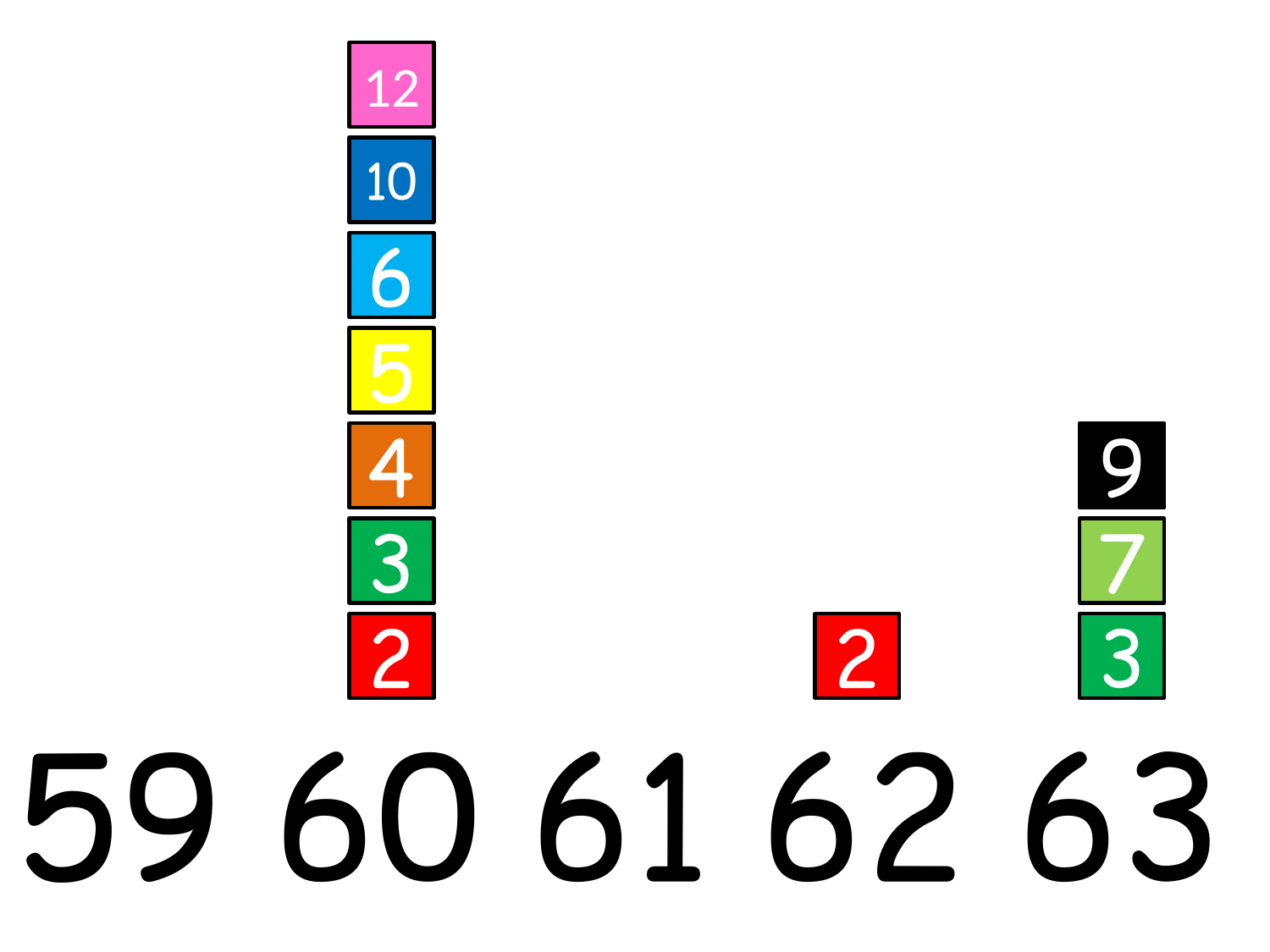

12
10
6
5
4
3
2
9
7
3
2
 59 60 61 62 63